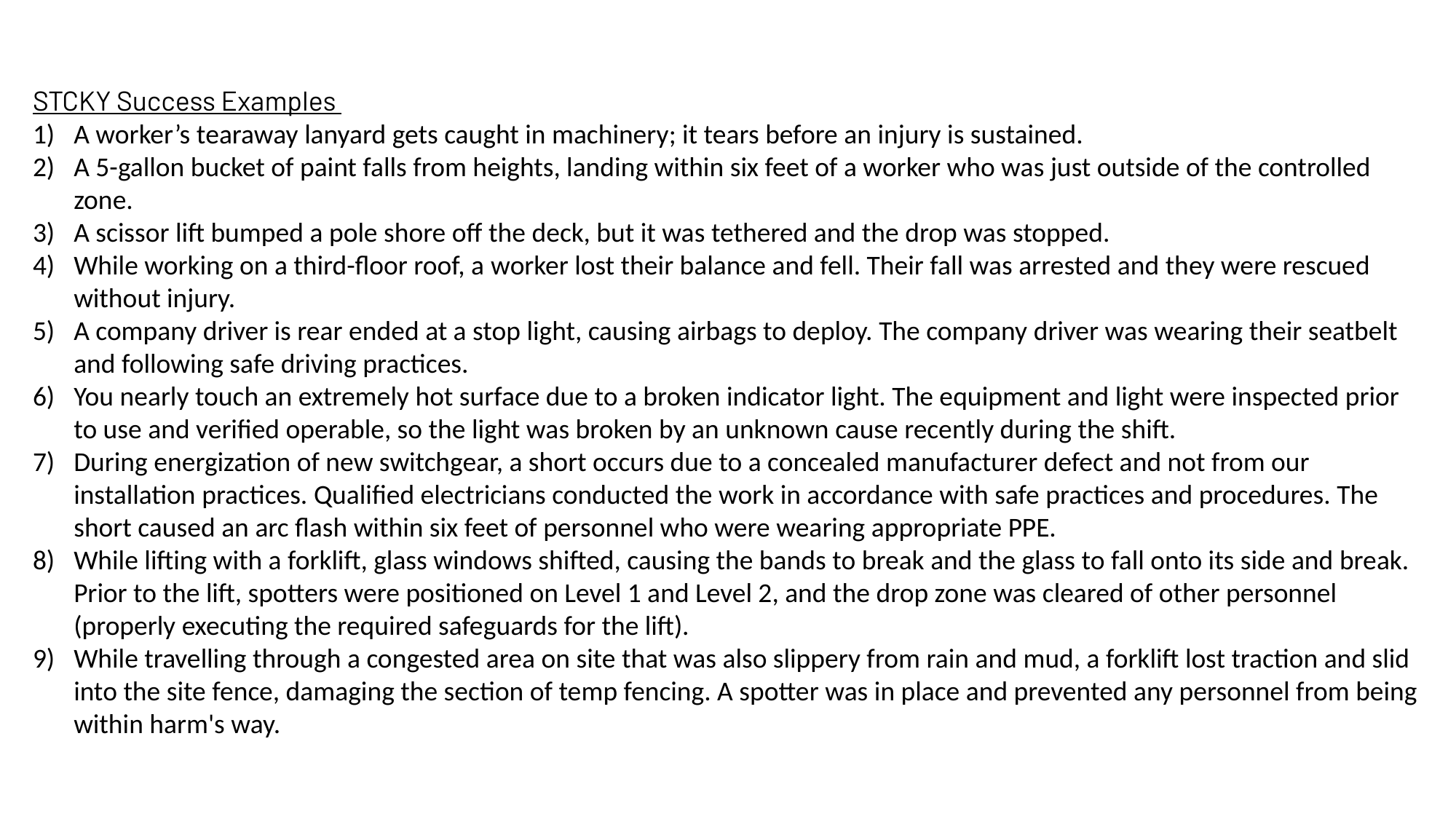

STCKY Success Examples
A worker’s tearaway lanyard gets caught in machinery; it tears before an injury is sustained.
A 5-gallon bucket of paint falls from heights, landing within six feet of a worker who was just outside of the controlled zone.
A scissor lift bumped a pole shore off the deck, but it was tethered and the drop was stopped.
While working on a third-floor roof, a worker lost their balance and fell. Their fall was arrested and they were rescued without injury.
A company driver is rear ended at a stop light, causing airbags to deploy. The company driver was wearing their seatbelt and following safe driving practices.
You nearly touch an extremely hot surface due to a broken indicator light. The equipment and light were inspected prior to use and verified operable, so the light was broken by an unknown cause recently during the shift.
During energization of new switchgear, a short occurs due to a concealed manufacturer defect and not from our installation practices. Qualified electricians conducted the work in accordance with safe practices and procedures. The short caused an arc flash within six feet of personnel who were wearing appropriate PPE.
While lifting with a forklift, glass windows shifted, causing the bands to break and the glass to fall onto its side and break. Prior to the lift, spotters were positioned on Level 1 and Level 2, and the drop zone was cleared of other personnel (properly executing the required safeguards for the lift).
While travelling through a congested area on site that was also slippery from rain and mud, a forklift lost traction and slid into the site fence, damaging the section of temp fencing. A spotter was in place and prevented any personnel from being within harm's way.